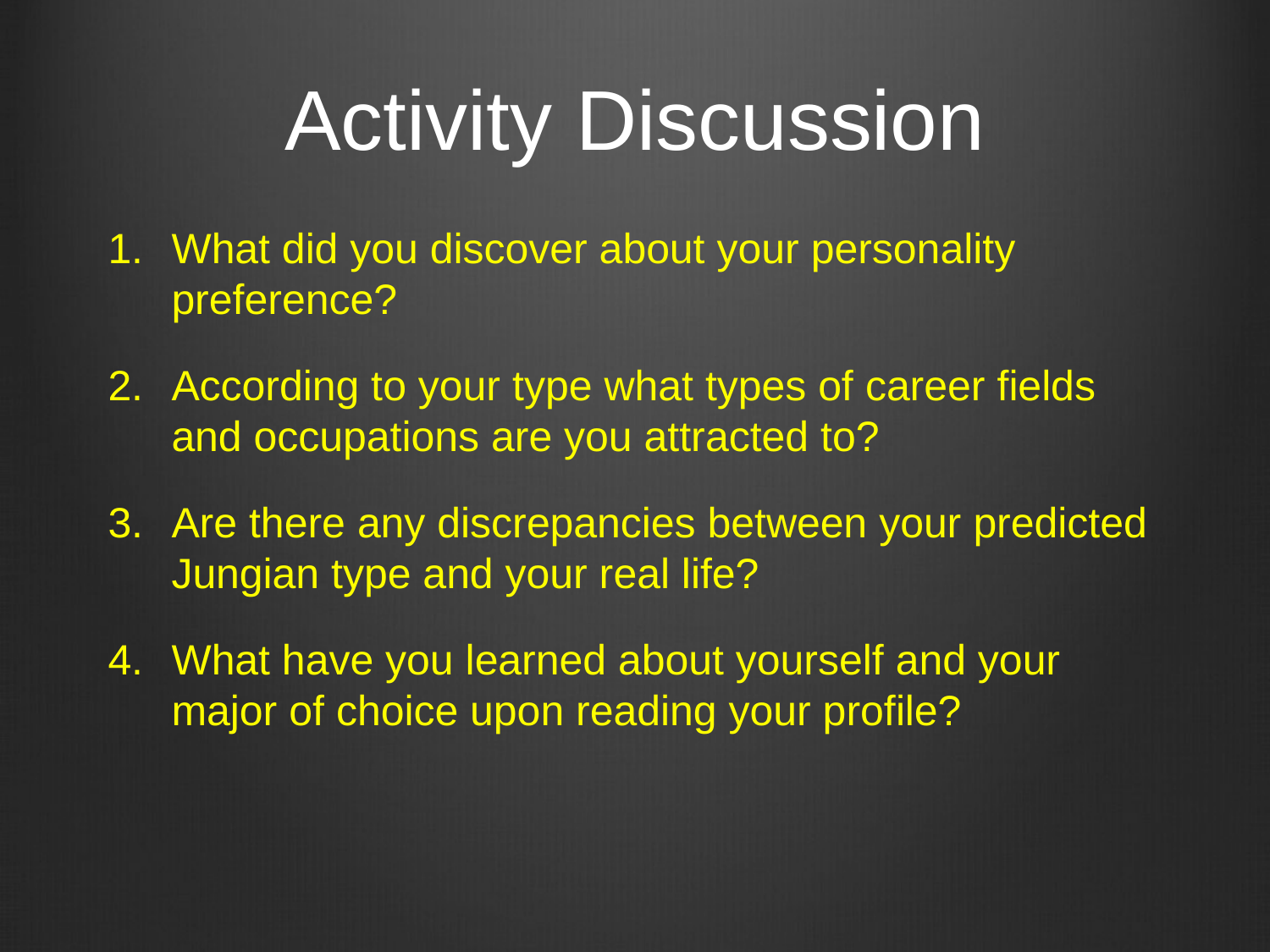

# Activity Discussion
What did you discover about your personality preference?
According to your type what types of career fields and occupations are you attracted to?
Are there any discrepancies between your predicted Jungian type and your real life?
What have you learned about yourself and your major of choice upon reading your profile?